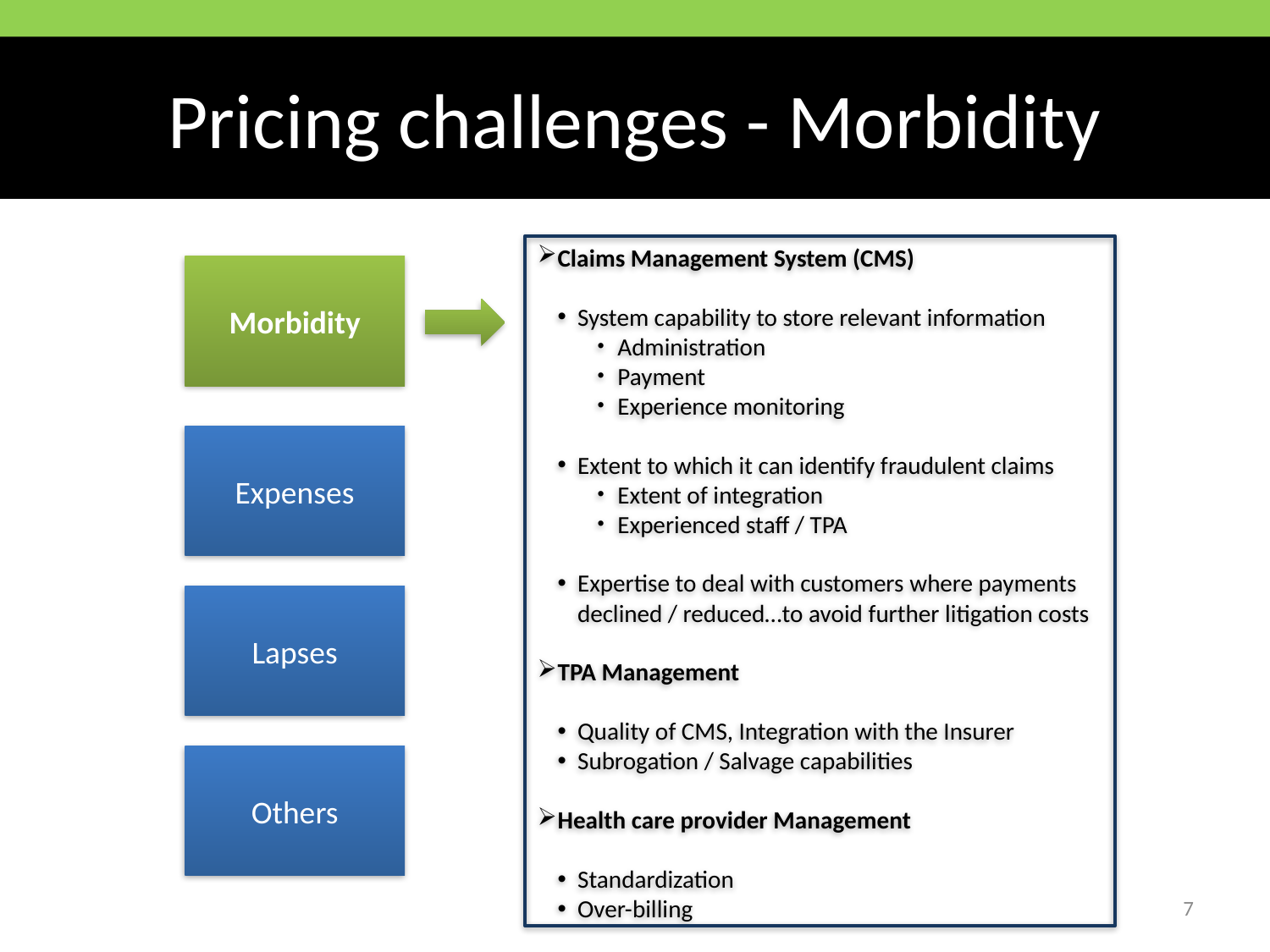

# Pricing challenges - Morbidity
Claims Management System (CMS)

System capability to store relevant information
Administration
Payment
Experience monitoring

Extent to which it can identify fraudulent claims
Extent of integration
Experienced staff / TPA

Expertise to deal with customers where payments declined / reduced…to avoid further litigation costs

TPA Management

Quality of CMS, Integration with the Insurer
Subrogation / Salvage capabilities

Health care provider Management

Standardization
Over-billing

Morbidity

Expenses
Lapses
Others
7